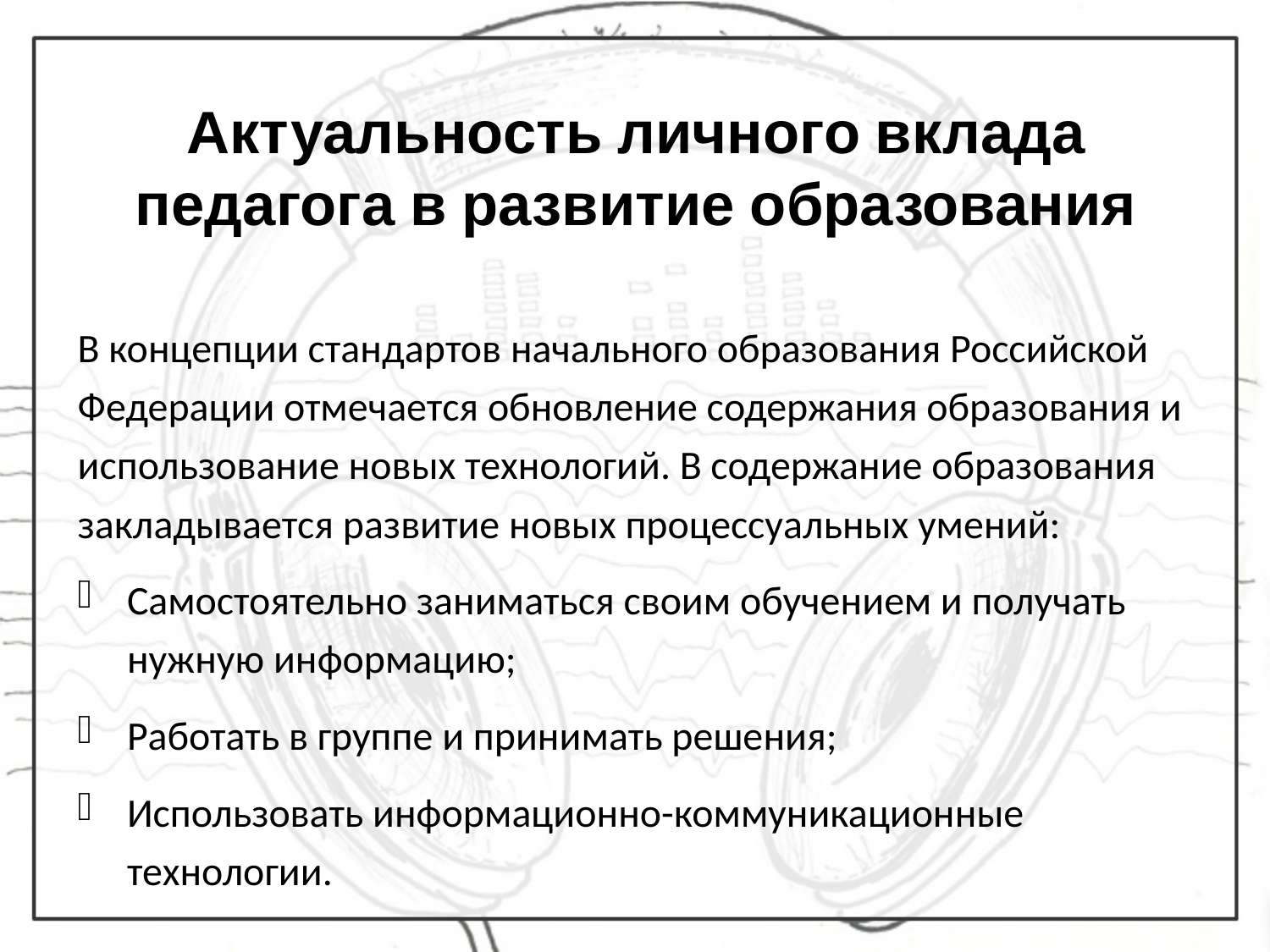

# Актуальность личного вклада педагога в развитие образования
В концепции стандартов начального образования Российской Федерации отмечается обновление содержания образования и использование новых технологий. В содержание образования закладывается развитие новых процессуальных умений:
Самостоятельно заниматься своим обучением и получать нужную информацию;
Работать в группе и принимать решения;
Использовать информационно-коммуникационные технологии.